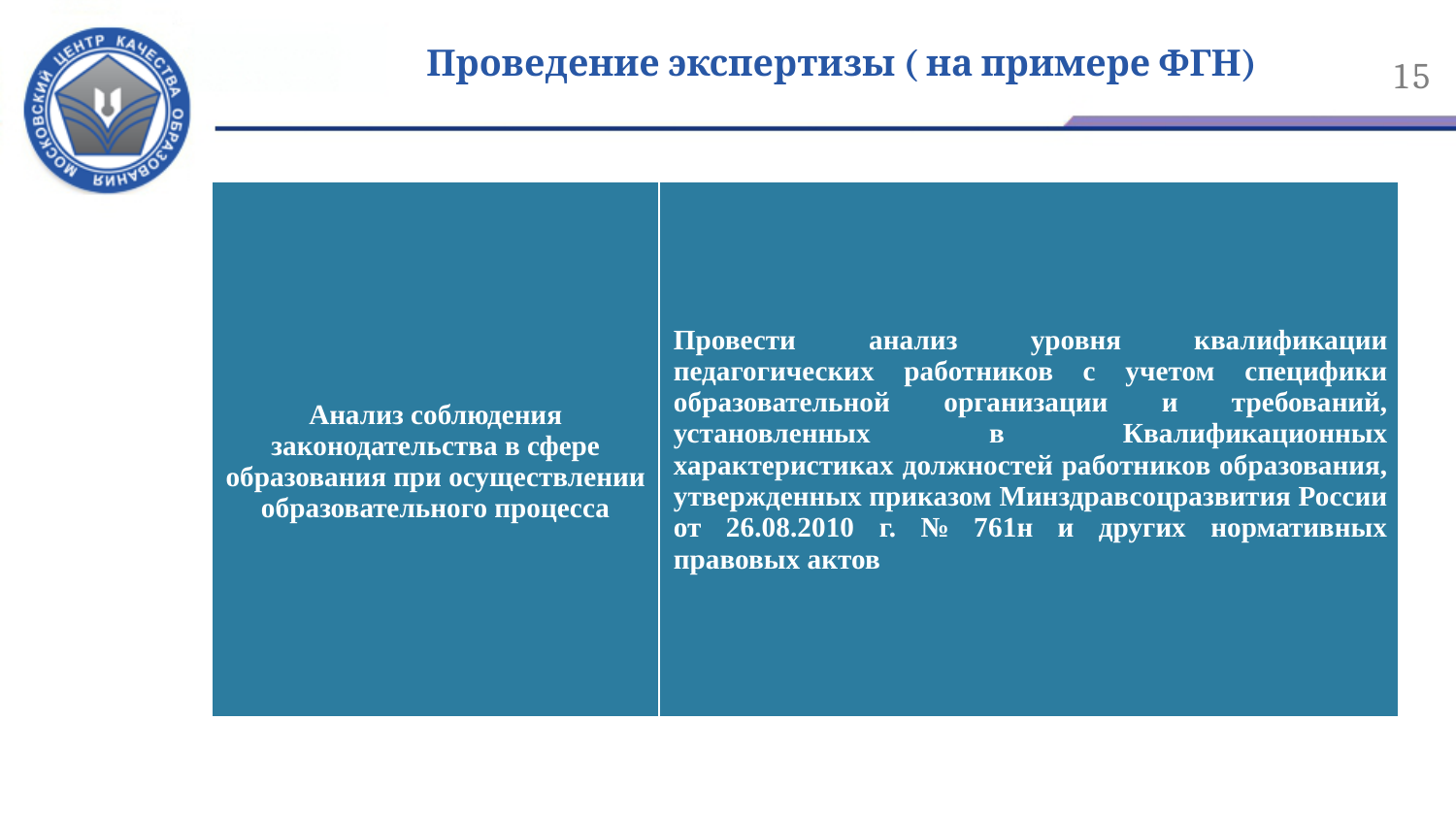

# Проведение экспертизы ( на примере ФГН)
15
| Анализ соблюдения законодательства в сфере образования при осуществлении образовательного процесса | Провести анализ уровня квалификации педагогических работников с учетом специфики образовательной организации и требований, установленных в Квалификационных характеристиках должностей работников образования, утвержденных приказом Минздравсоцразвития России от 26.08.2010 г. № 761н и других нормативных правовых актов |
| --- | --- |